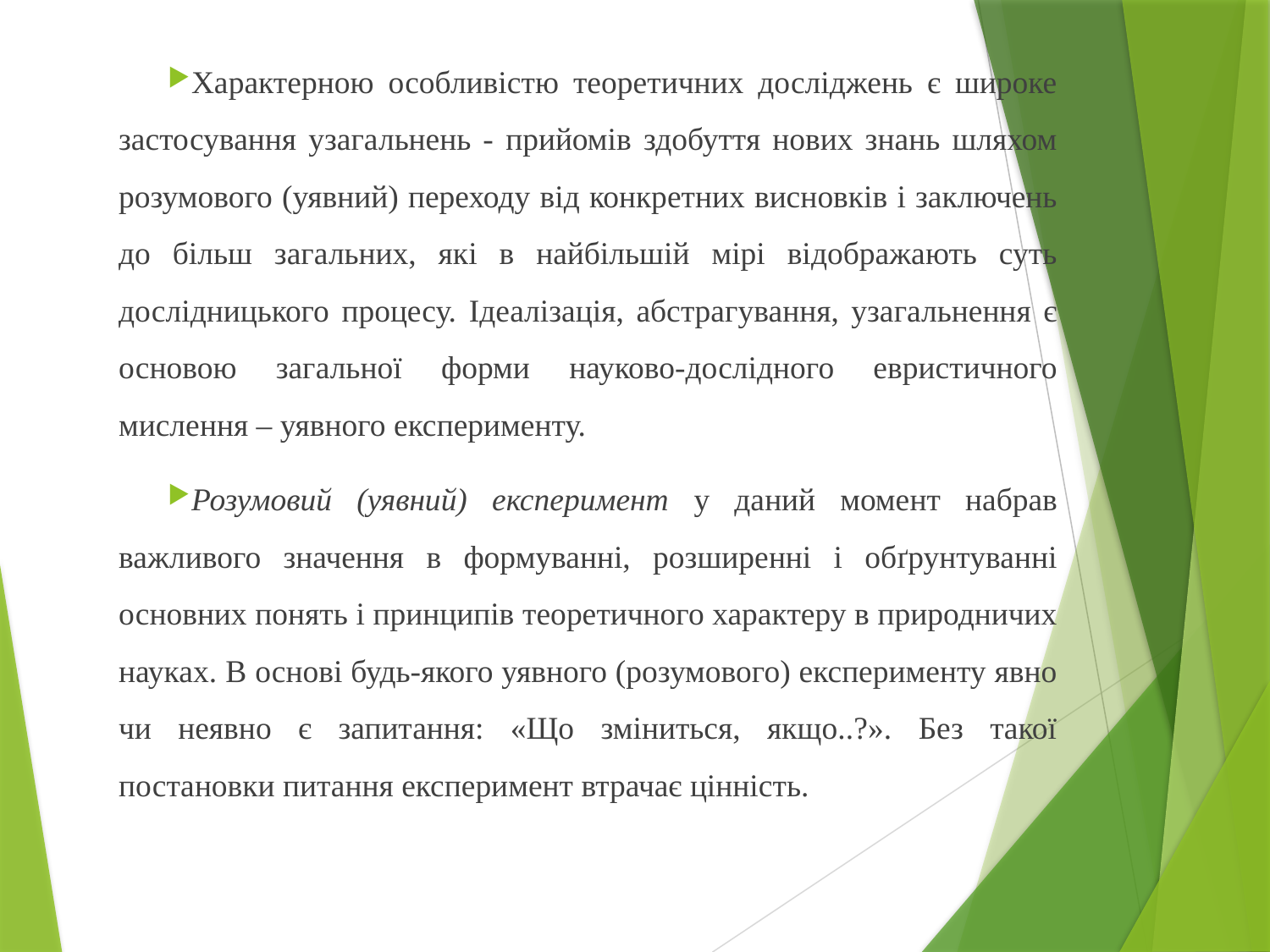

Характерною особливістю теоретичних досліджень є широке застосування узагальнень - прийомів здобуття нових знань шляхом розумового (уявний) переходу від конкретних висновків і заключень до більш загальних, які в найбільшій мірі відображають суть дослідницького процесу. Ідеалізація, абстрагування, узагальнення є основою загальної форми науково-дослідного евристичного мислення – уявного експерименту.
Розумовий (уявний) експеримент у даний момент набрав важливого значення в формуванні, розширенні і обґрунтуванні основних понять і принципів теоретичного характеру в природничих науках. В основі будь-якого уявного (розумового) експерименту явно чи неявно є запитання: «Що зміниться, якщо..?». Без такої постановки питання експеримент втрачає цінність.